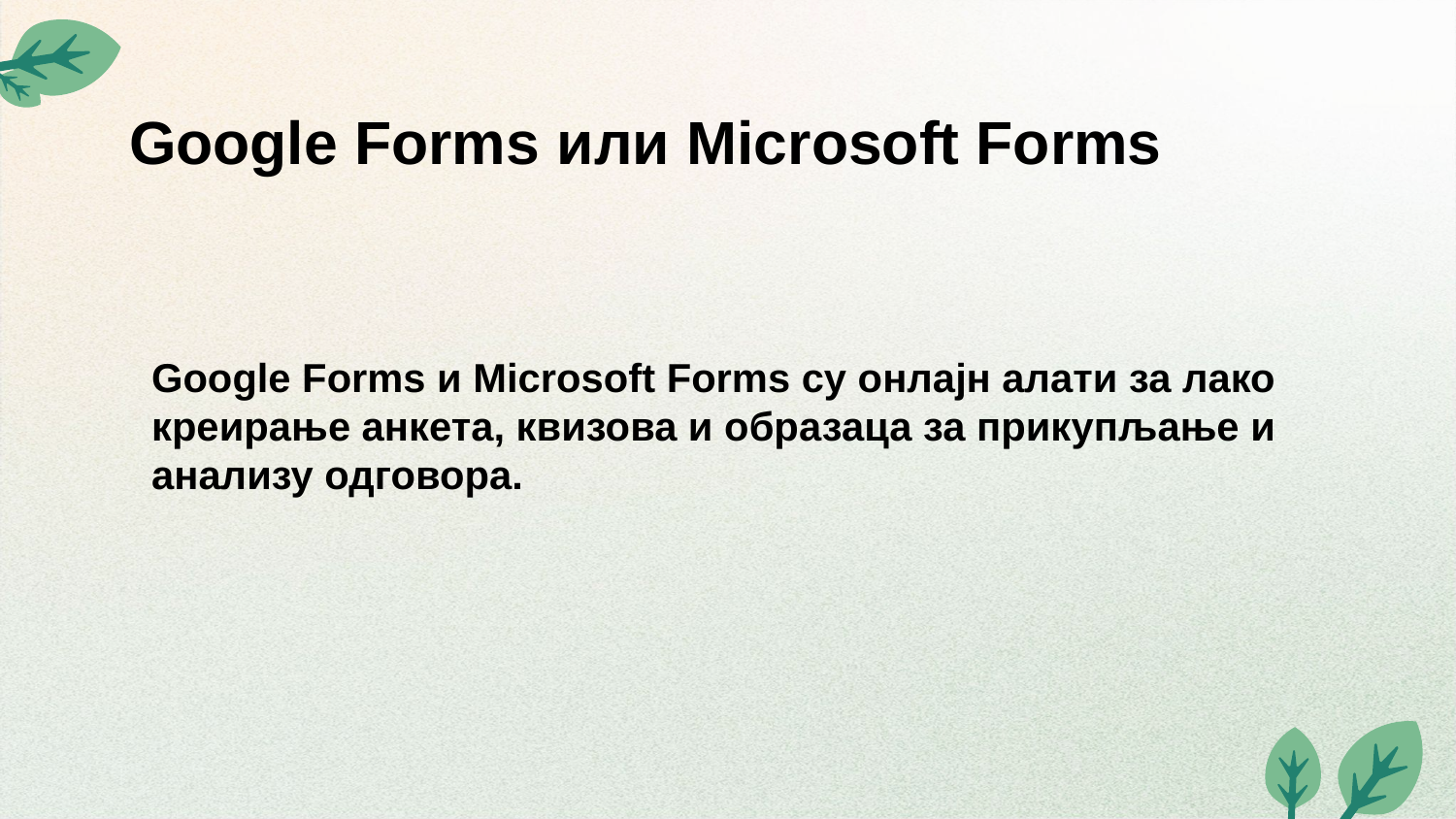

# Google Forms или Microsoft Forms
Google Forms и Microsoft Forms су онлајн алати за лако креирање анкета, квизова и образаца за прикупљање и анализу одговора.